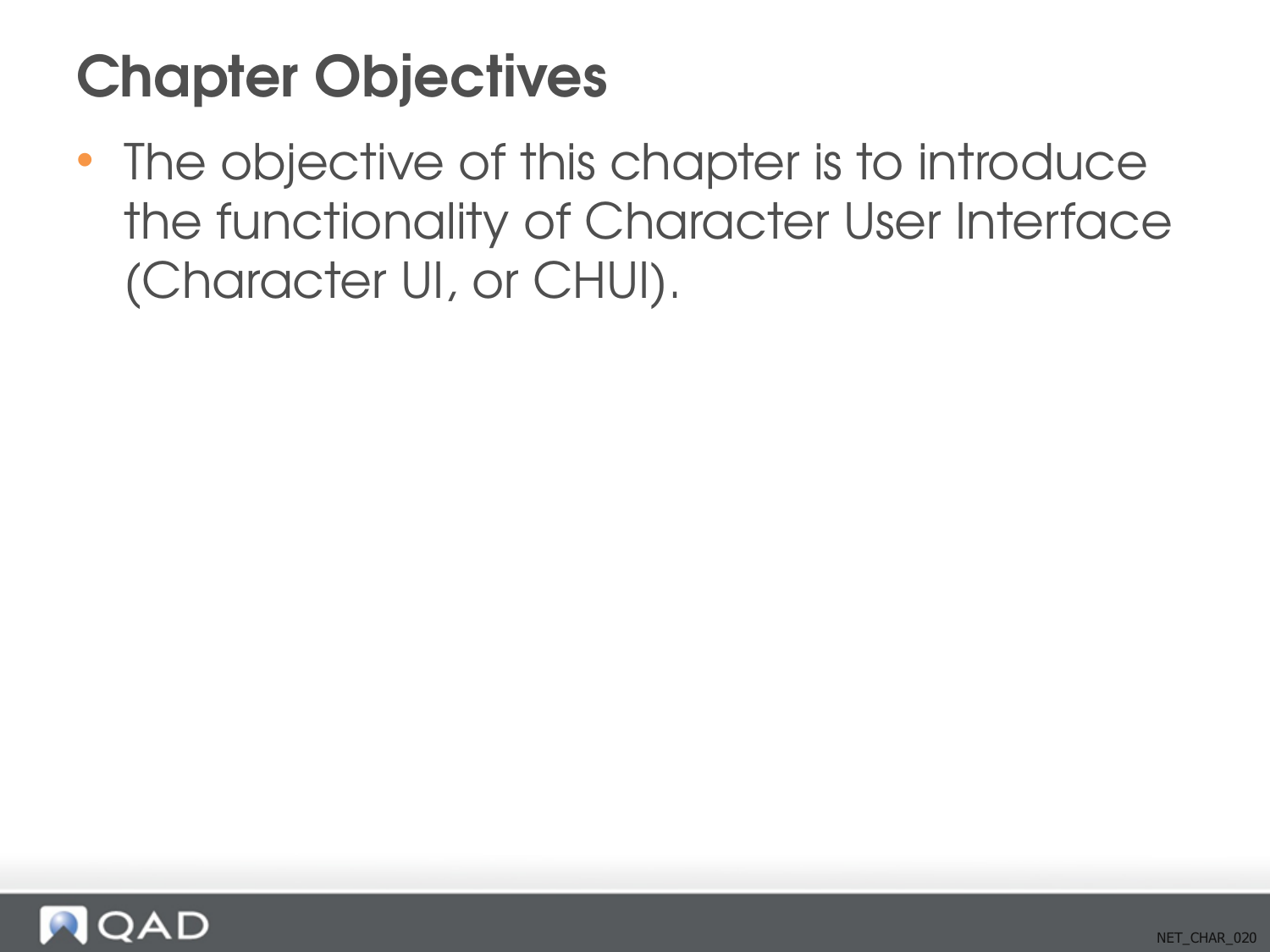

# Chapter Objectives
The objective of this chapter is to introduce the functionality of Character User Interface (Character UI, or CHUI).
NET_CHAR_020